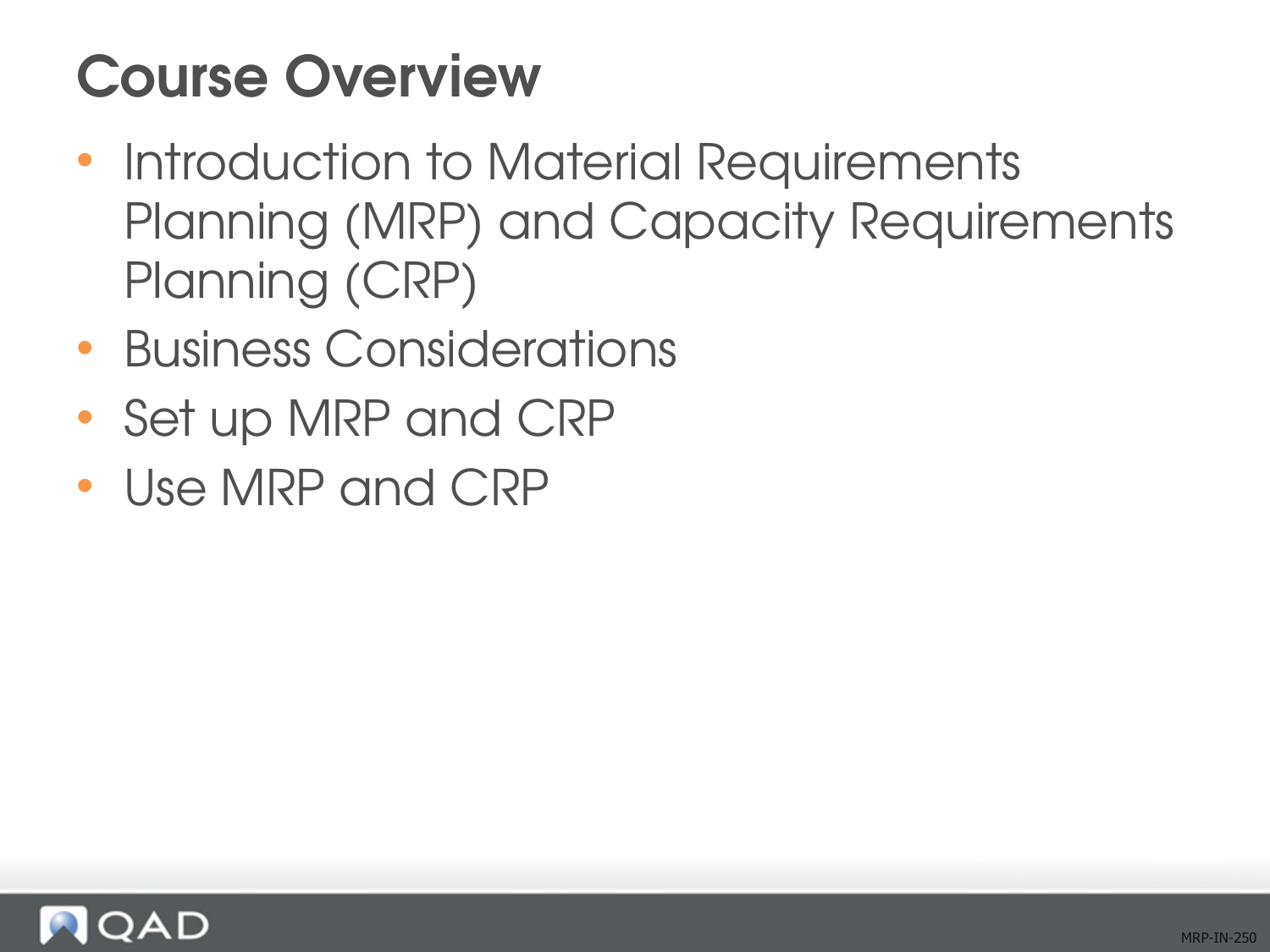

# Course Overview
Introduction to Material Requirements Planning (MRP) and Capacity Requirements Planning (CRP)
Business Considerations
Set up MRP and CRP
Use MRP and CRP

MRP-IN-250